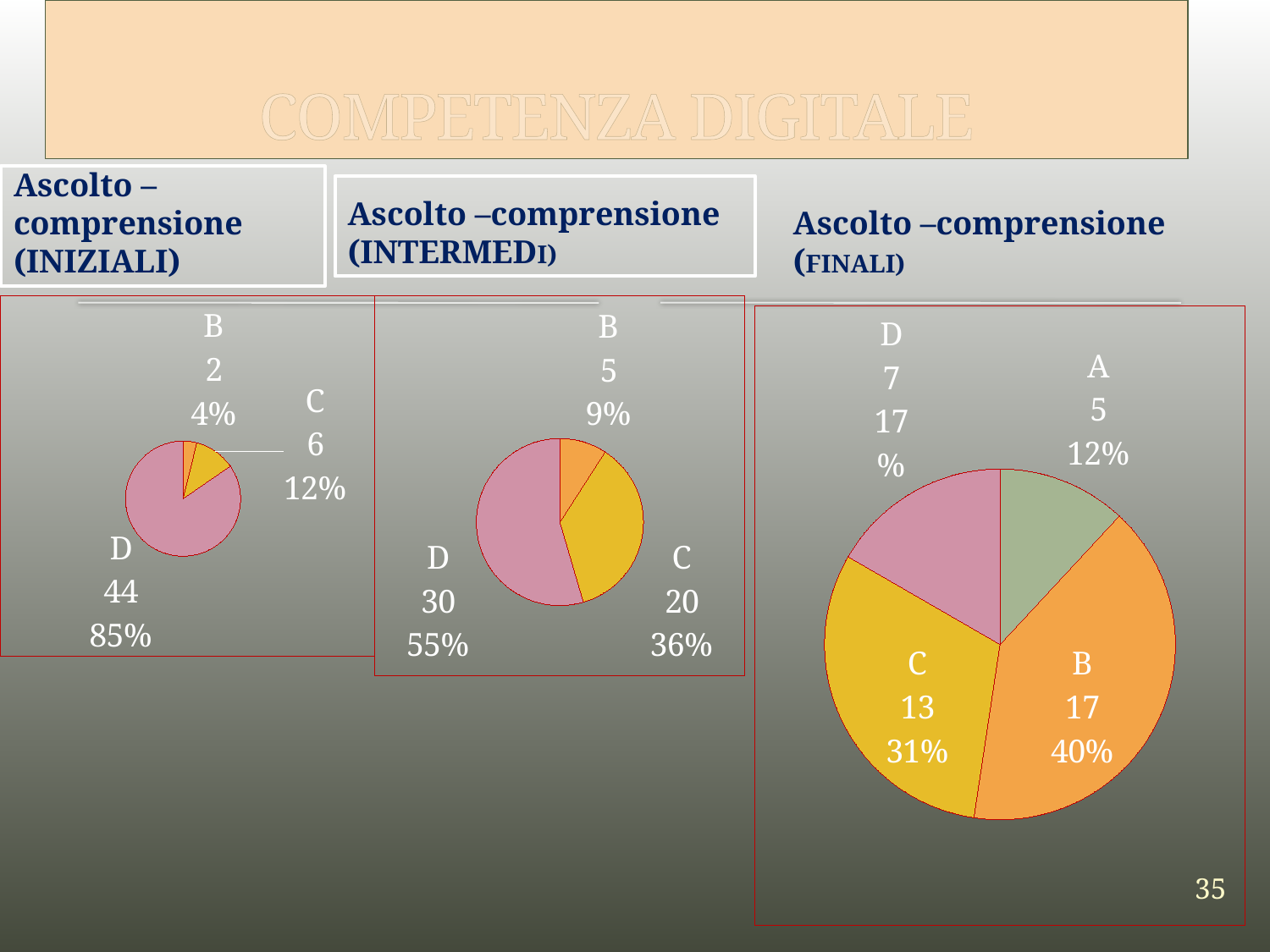

# COMPETENZA DIGITALE
Ascolto –comprensione
(INIZIALI)
Ascolto –comprensione
(INTERMEDI)
Ascolto –comprensione
(FINALI)

### Chart

| Category | Vendite |
|---|---|
| A | 0.0 |
| B | 5.0 |
| C | 20.0 |
| D | 30.0 |

### Chart

| Category | Vendite |
|---|---|
| A | 0.0 |
| B | 2.0 |
| C | 6.0 |
| D | 44.0 |

### Chart

| Category | Vendite |
|---|---|
| A | 5.0 |
| B | 17.0 |
| C | 13.0 |
| D | 7.0 |
35